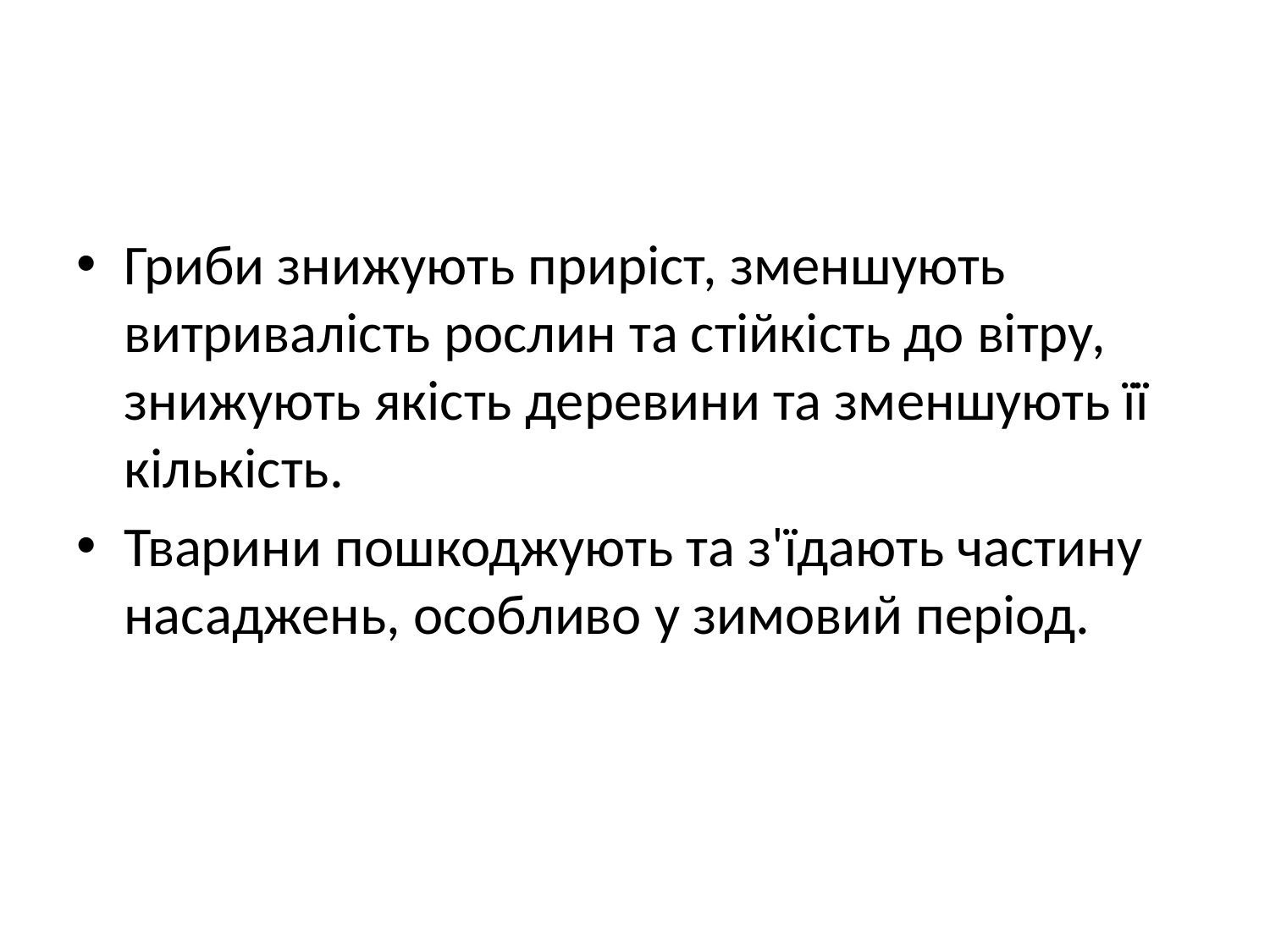

Гриби знижують приріст, зменшують витривалість рослин та стійкість до вітру, знижують якість деревини та зменшують її кількість.
Тварини пошкоджують та з'їдають частину насаджень, особливо у зимовий період.